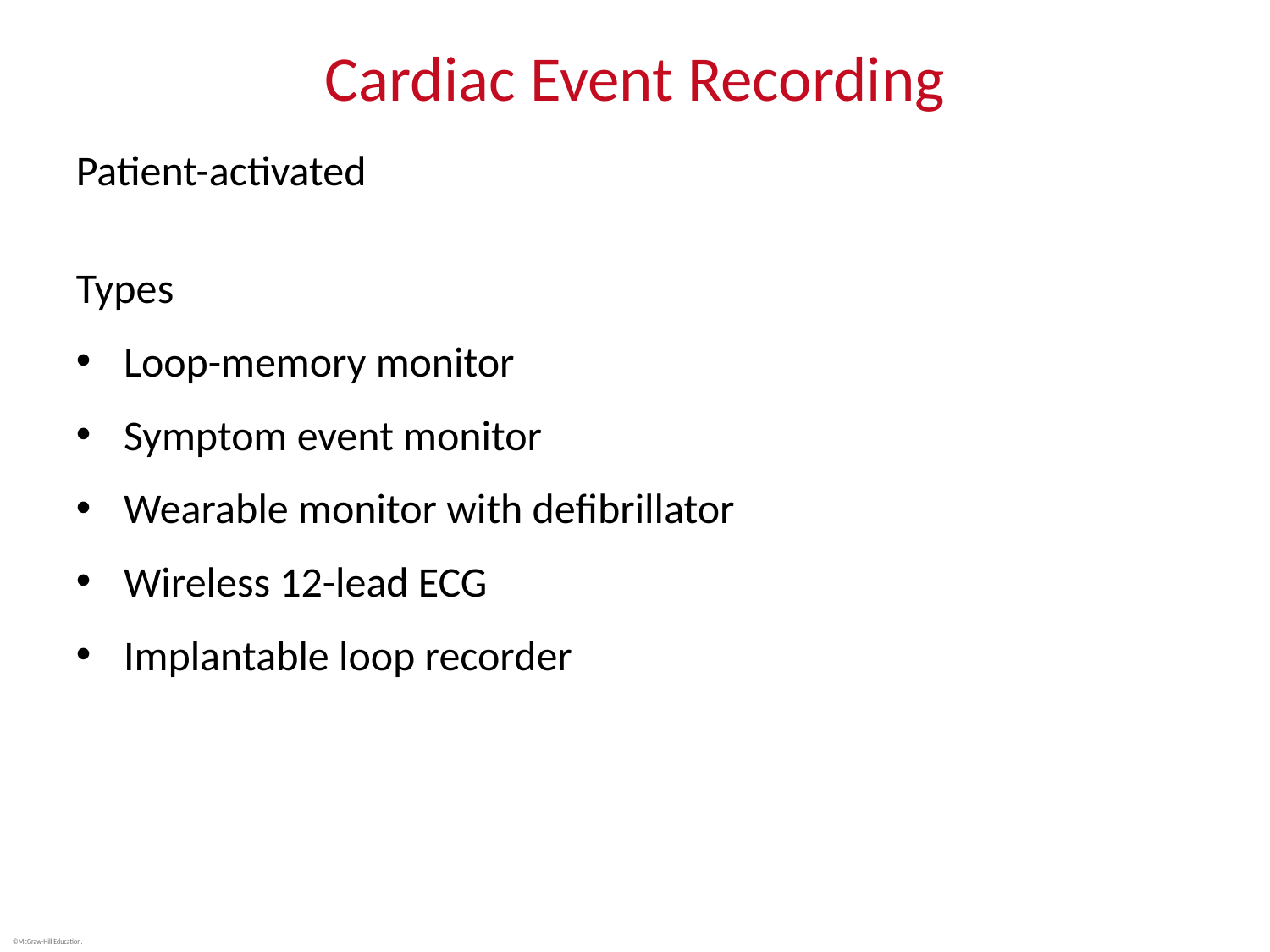

# Cardiac Event Recording
Patient-activated
Types
Loop-memory monitor
Symptom event monitor
Wearable monitor with defibrillator
Wireless 12-lead ECG
Implantable loop recorder